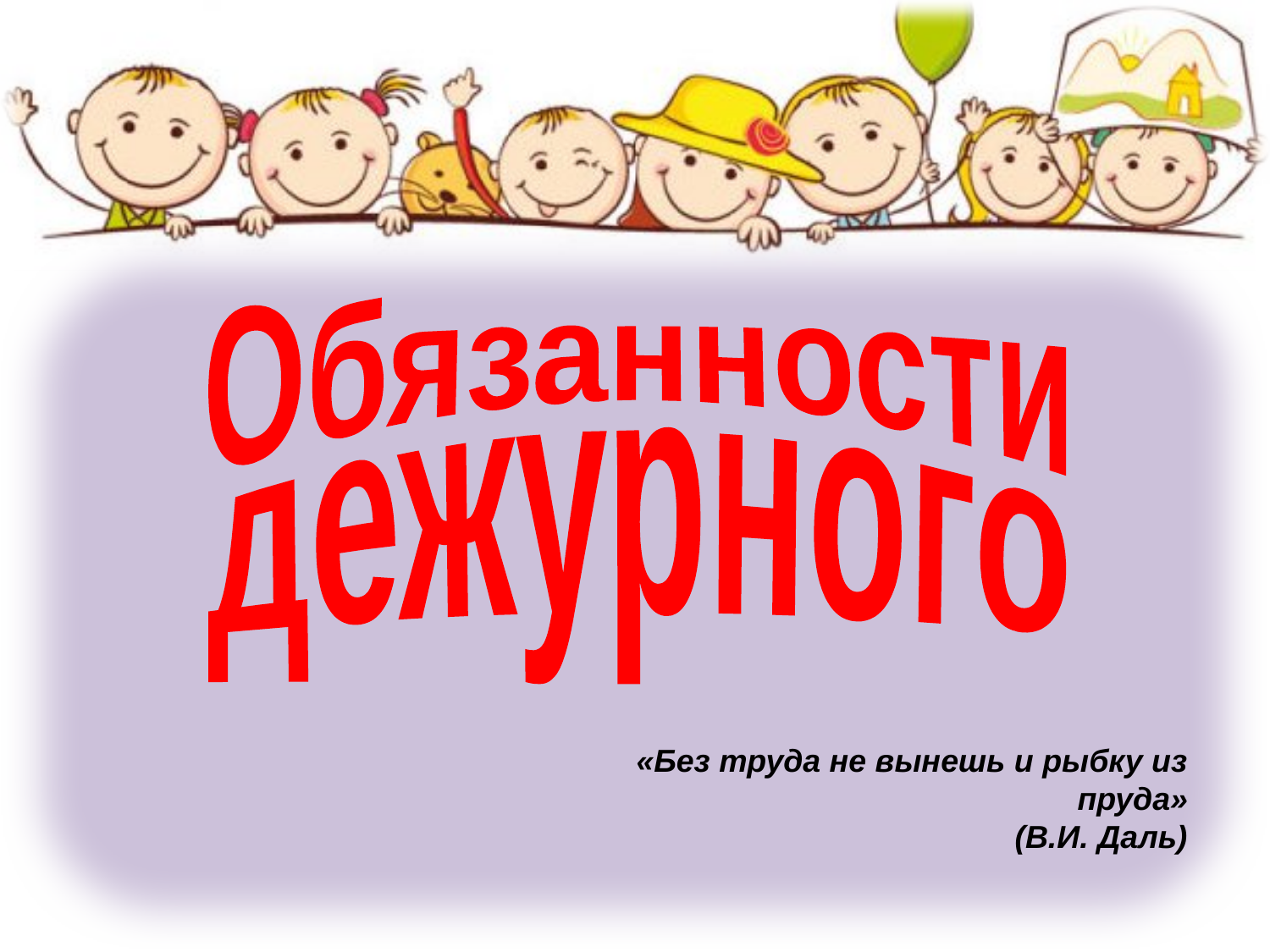

Обязанности
дежурного
«Без труда не вынешь и рыбку из пруда»
 (В.И. Даль)